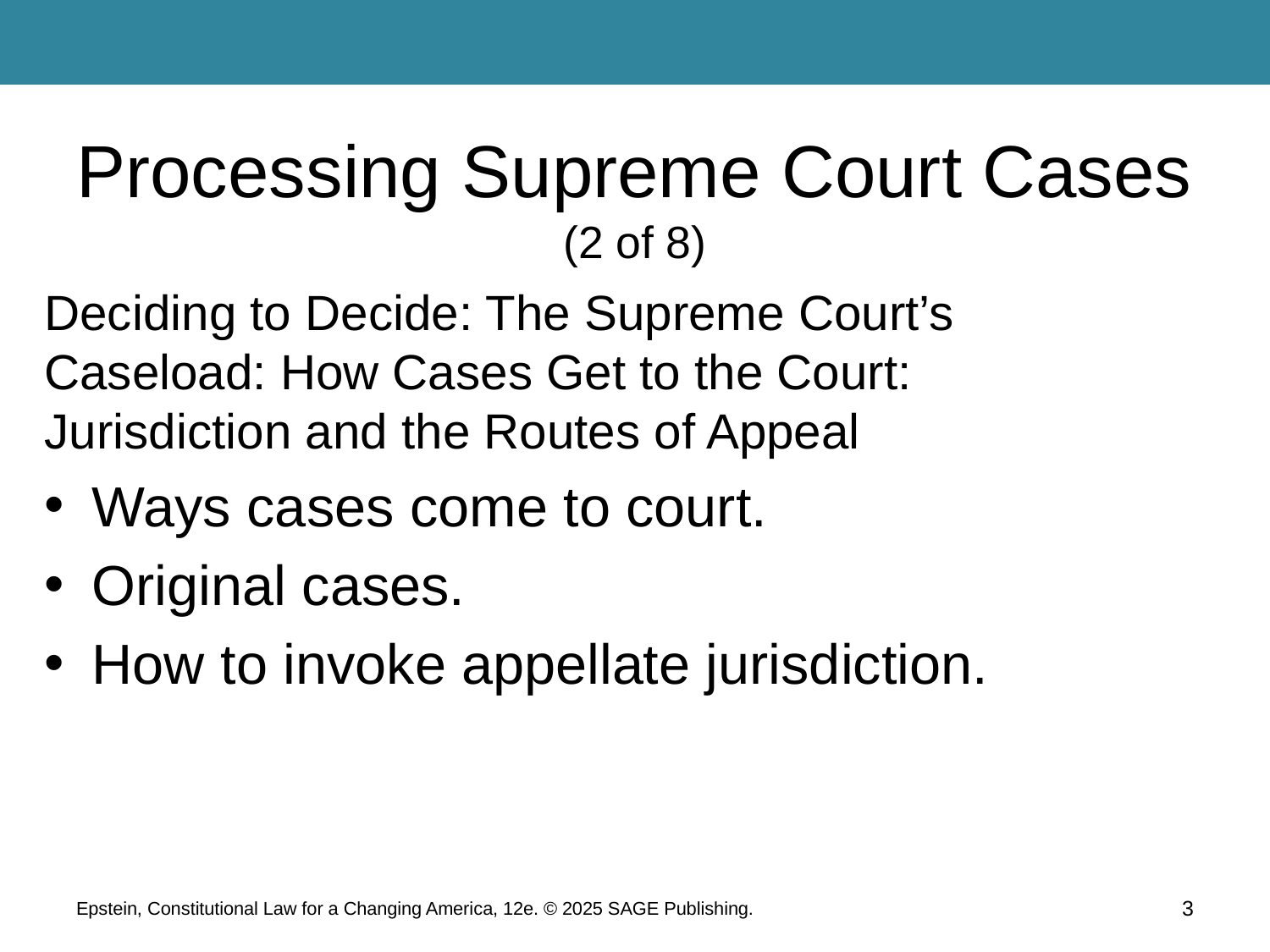

# Processing Supreme Court Cases (2 of 8)
Deciding to Decide: The Supreme Court’s Caseload: How Cases Get to the Court: Jurisdiction and the Routes of Appeal
Ways cases come to court.
Original cases.
How to invoke appellate jurisdiction.
Epstein, Constitutional Law for a Changing America, 12e. © 2025 SAGE Publishing.
3